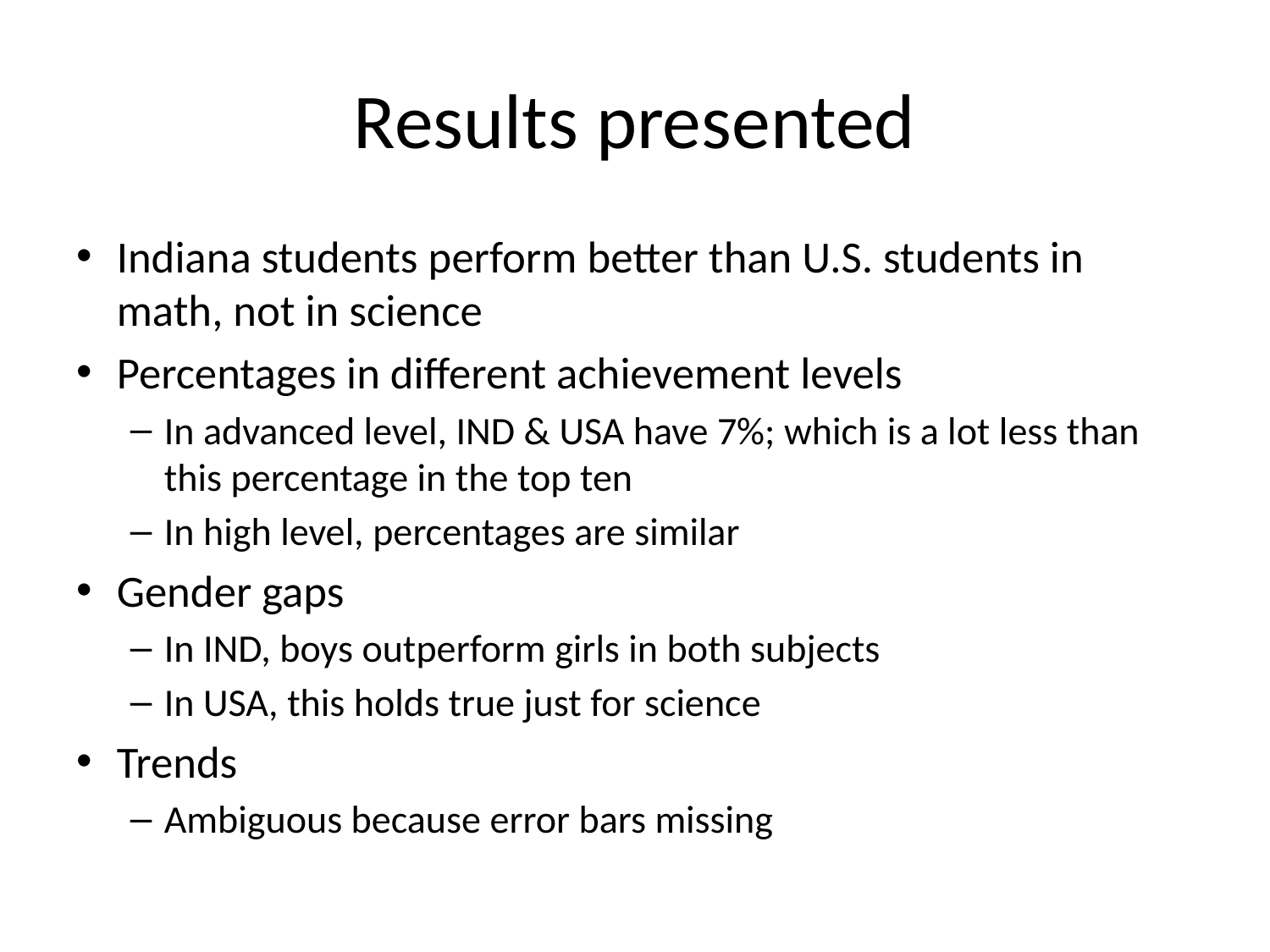

# Results presented
Indiana students perform better than U.S. students in math, not in science
Percentages in different achievement levels
In advanced level, IND & USA have 7%; which is a lot less than this percentage in the top ten
In high level, percentages are similar
Gender gaps
In IND, boys outperform girls in both subjects
In USA, this holds true just for science
Trends
Ambiguous because error bars missing